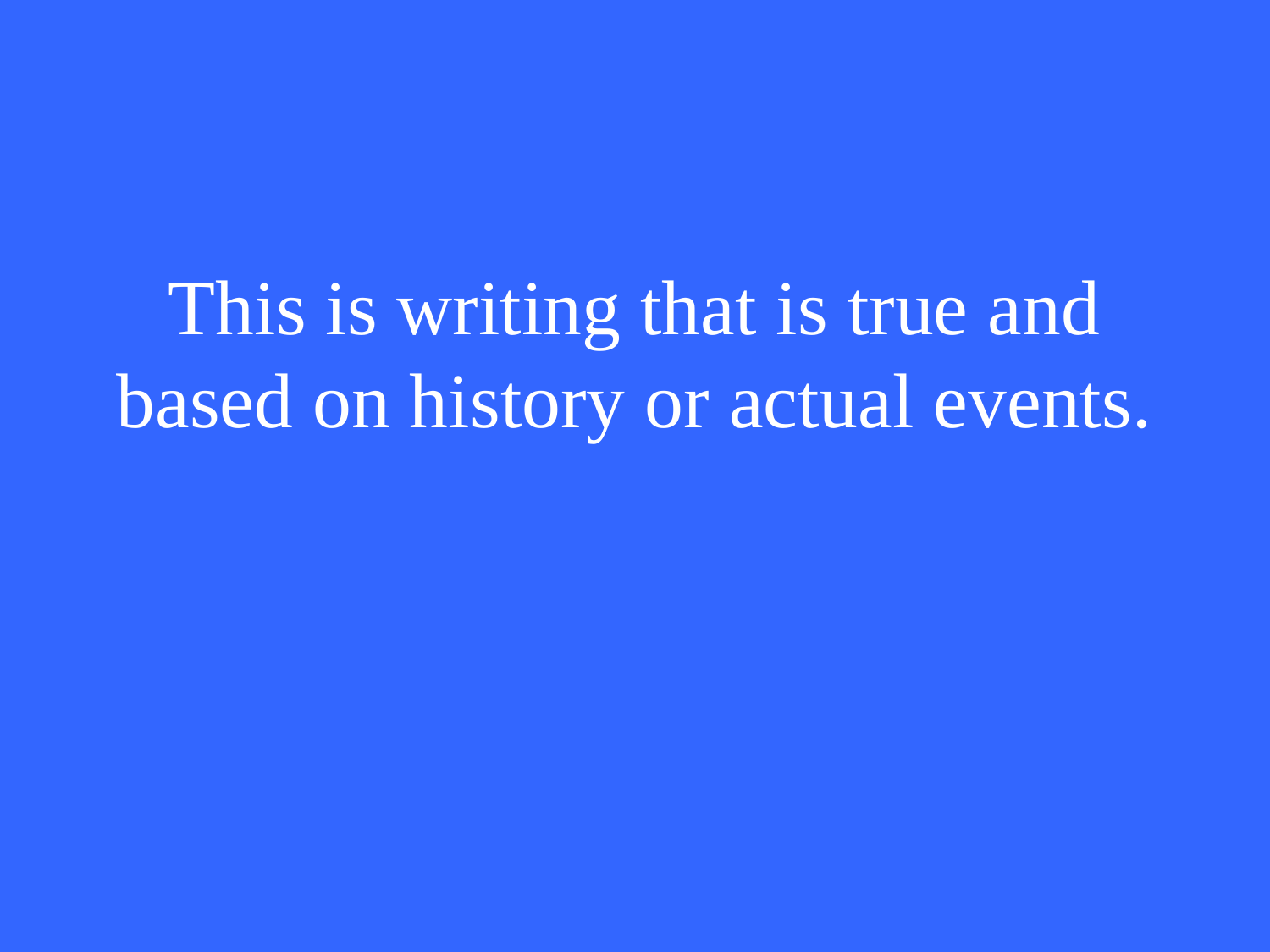

# This is writing that is true and based on history or actual events.